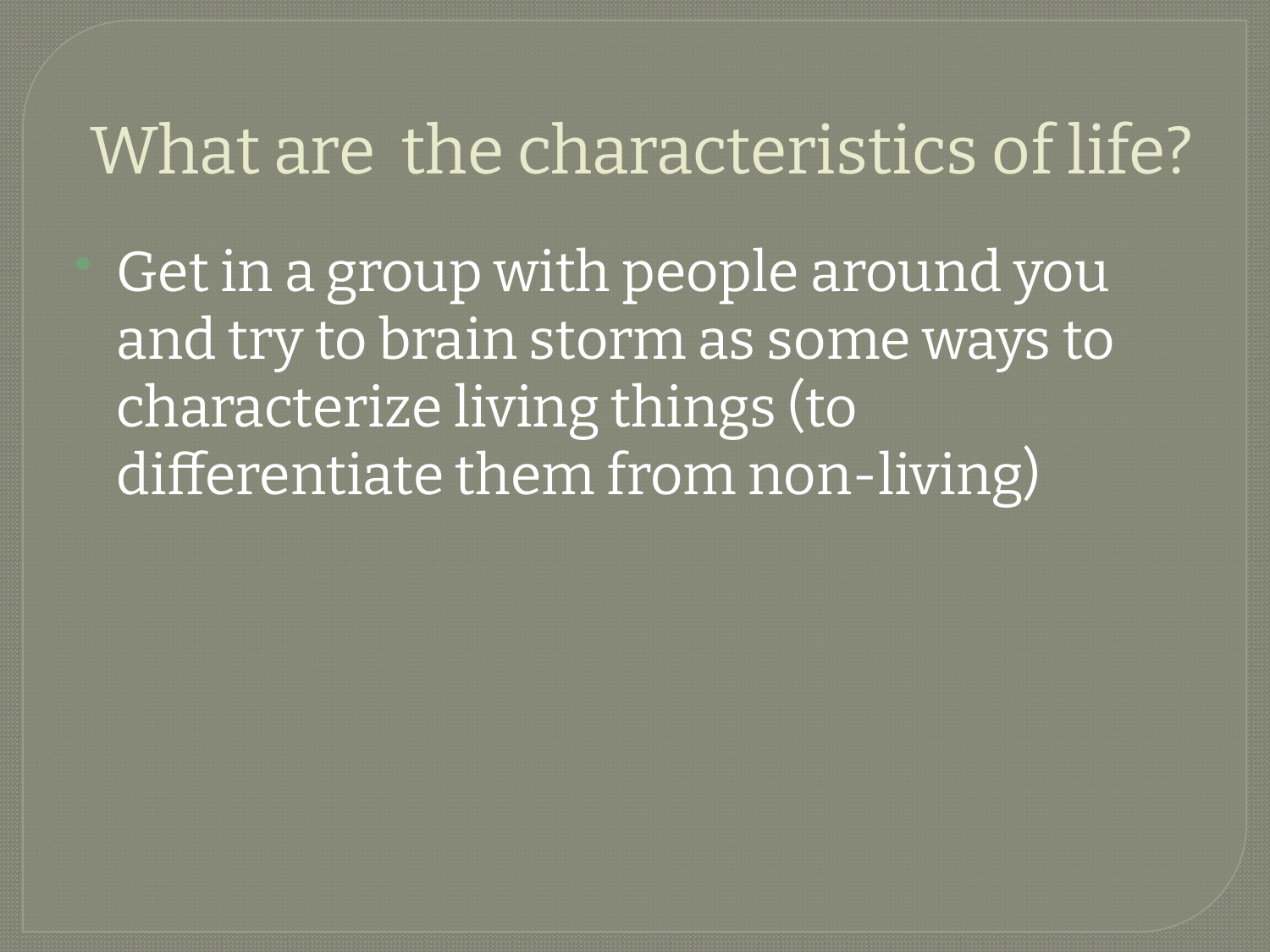

# What are  the characteristics of life?
Get in a group with people around you and try to brain storm as some ways to characterize living things (to differentiate them from non-living)